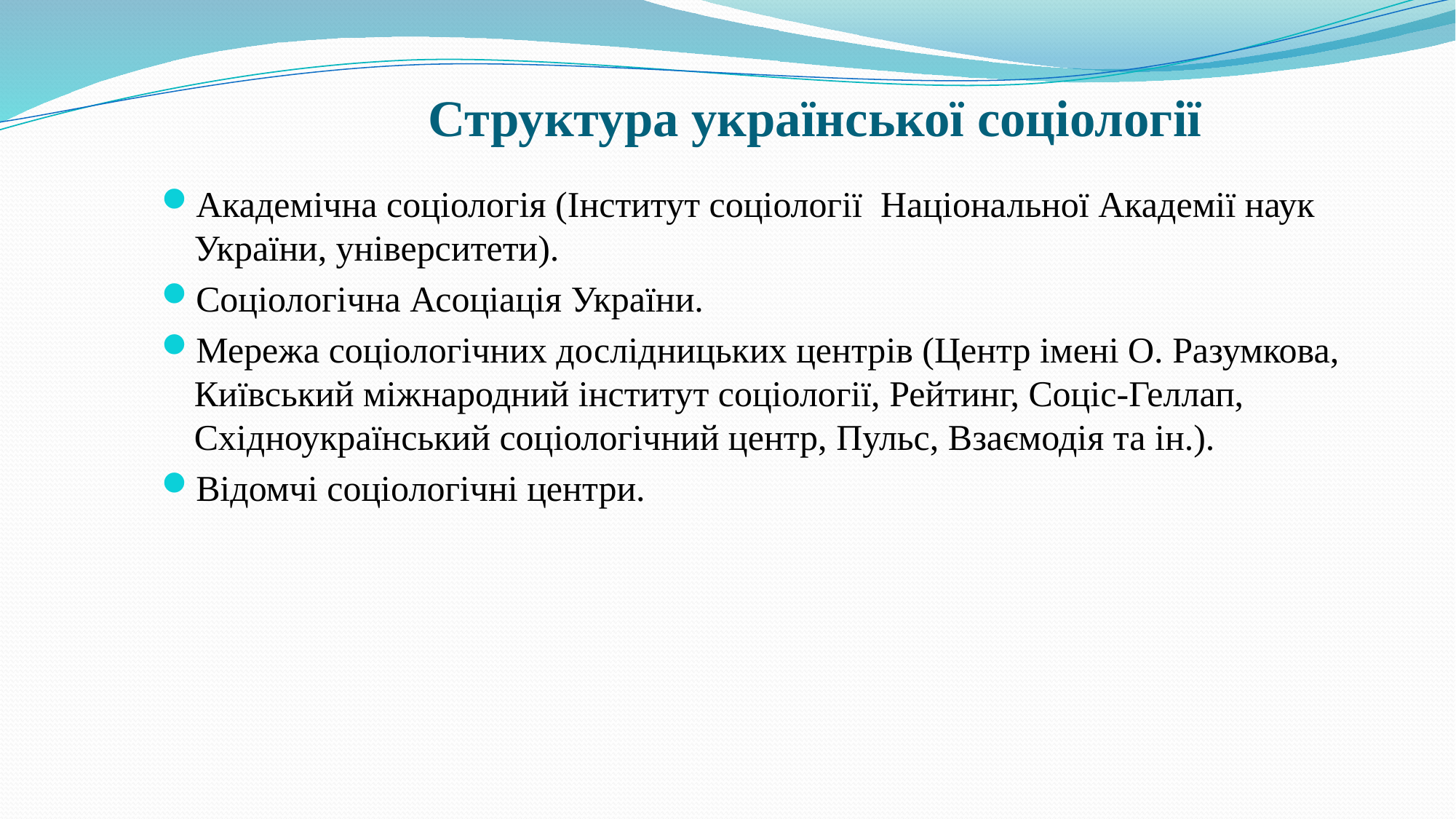

# Структура української соціології
Академічна соціологія (Інститут соціології  Національної Академії наук України, університети).
Соціологічна Асоціація України.
Мережа соціологічних дослідницьких центрів (Центр імені О. Разумкова, Київський міжнародний інститут соціології, Рейтинг, Соціс-Геллап, Східноукраїнський соціологічний центр, Пульс, Взаємодія та ін.).
Відомчі соціологічні центри.